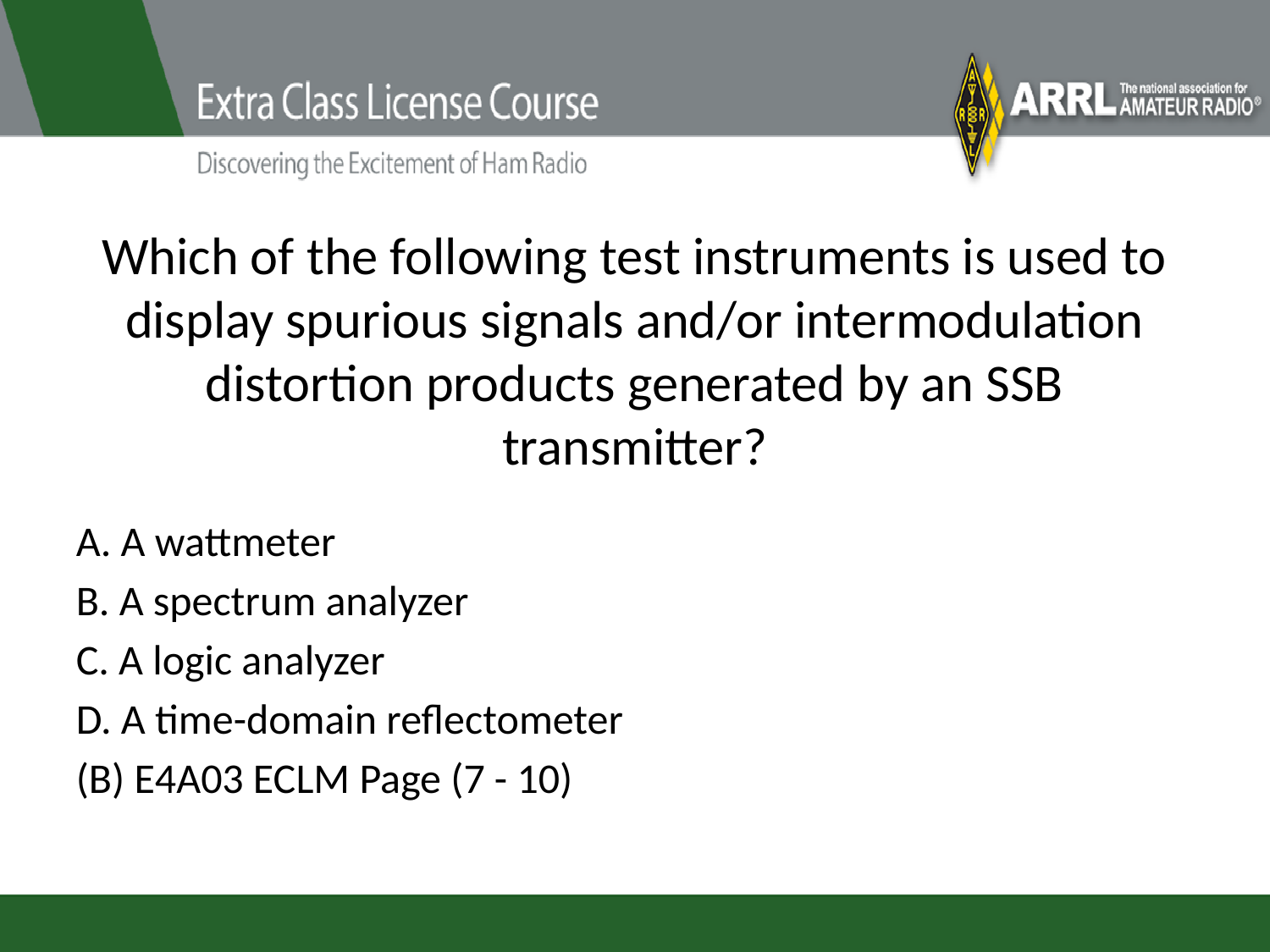

# Which of the following test instruments is used to display spurious signals and/or intermodulation distortion products generated by an SSB transmitter?
A. A wattmeter
B. A spectrum analyzer
C. A logic analyzer
D. A time-domain reflectometer
(B) E4A03 ECLM Page (7 - 10)